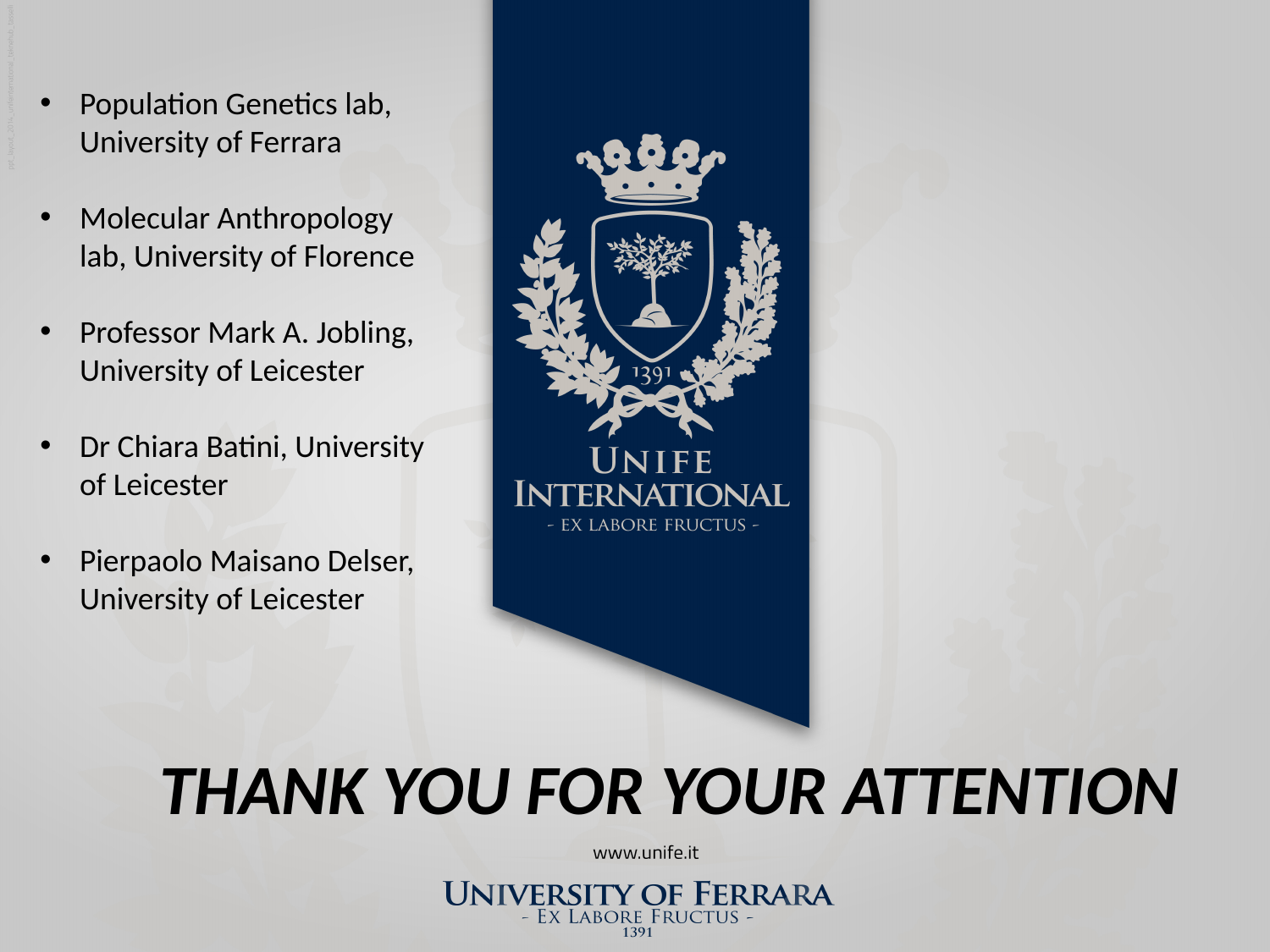

Population Genetics lab, University of Ferrara

Molecular Anthropology lab, University of Florence

Professor Mark A. Jobling, University of Leicester

Dr Chiara Batini, University of Leicester

Pierpaolo Maisano Delser, University of Leicester
THANK YOU FOR YOUR ATTENTION